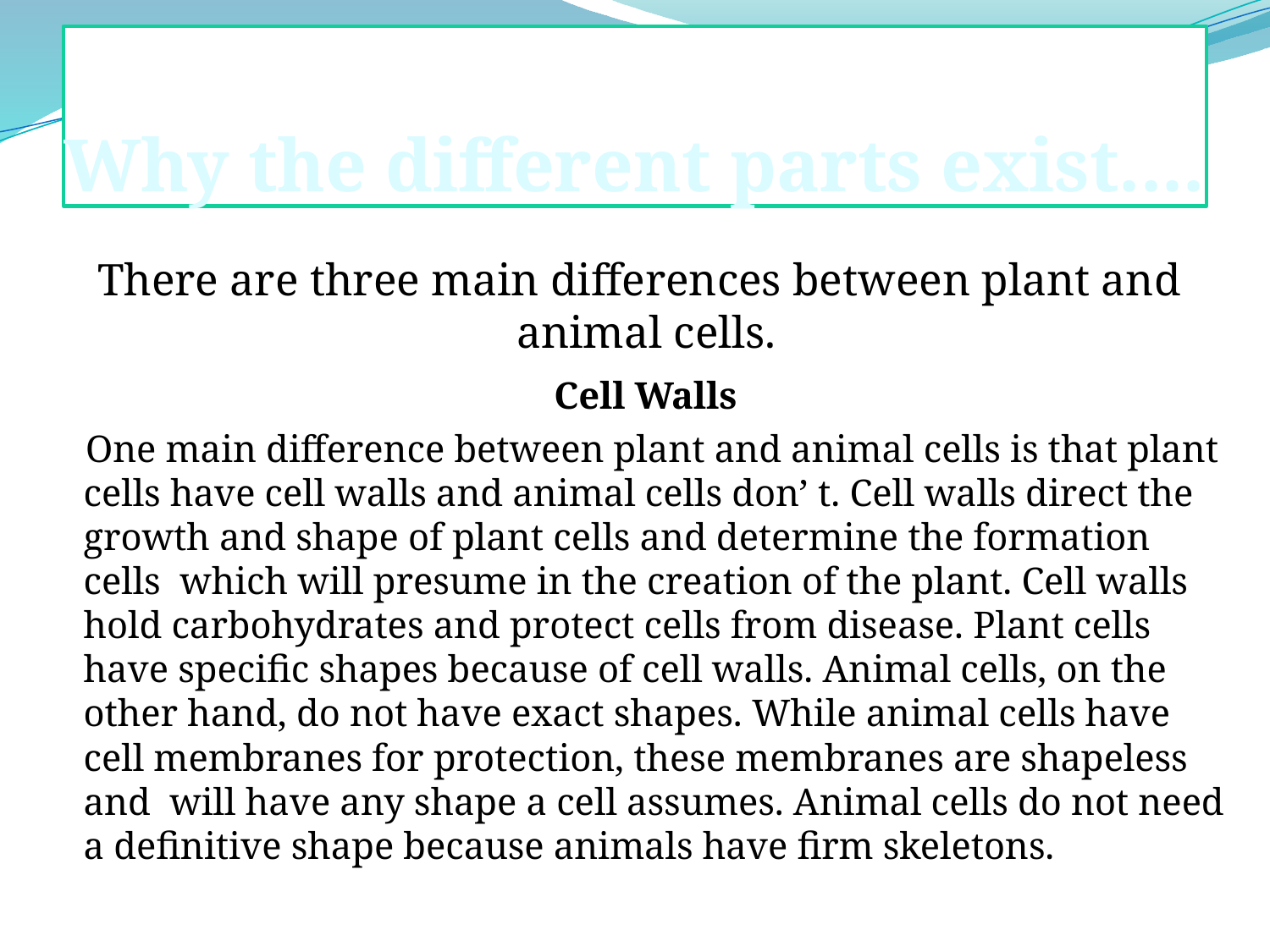

# Why the different parts exist....
There are three main differences between plant and animal cells.
 Cell Walls
    One main difference between plant and animal cells is that plant cells have cell walls and animal cells don’ t. Cell walls direct the growth and shape of plant cells and determine the formation cells  which will presume in the creation of the plant. Cell walls hold carbohydrates and protect cells from disease. Plant cells have specific shapes because of cell walls. Animal cells, on the other hand, do not have exact shapes. While animal cells have cell membranes for protection, these membranes are shapeless and  will have any shape a cell assumes. Animal cells do not need a definitive shape because animals have firm skeletons.